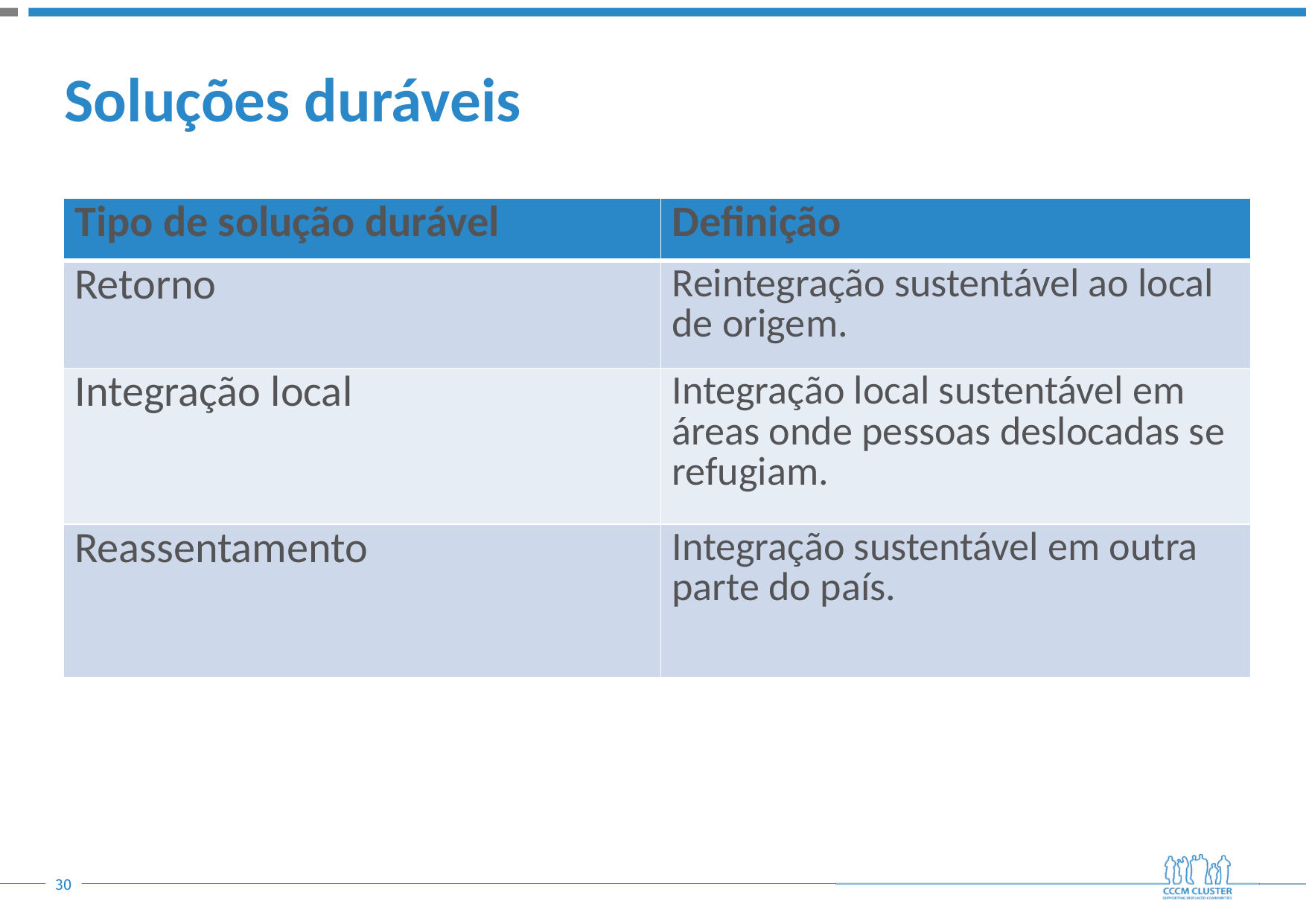

# Soluções duráveis
| Tipo de solução durável | Definição |
| --- | --- |
| Retorno | Reintegração sustentável ao local de origem. |
| Integração local | Integração local sustentável em áreas onde pessoas deslocadas se refugiam. |
| Reassentamento | Integração sustentável em outra parte do país. |